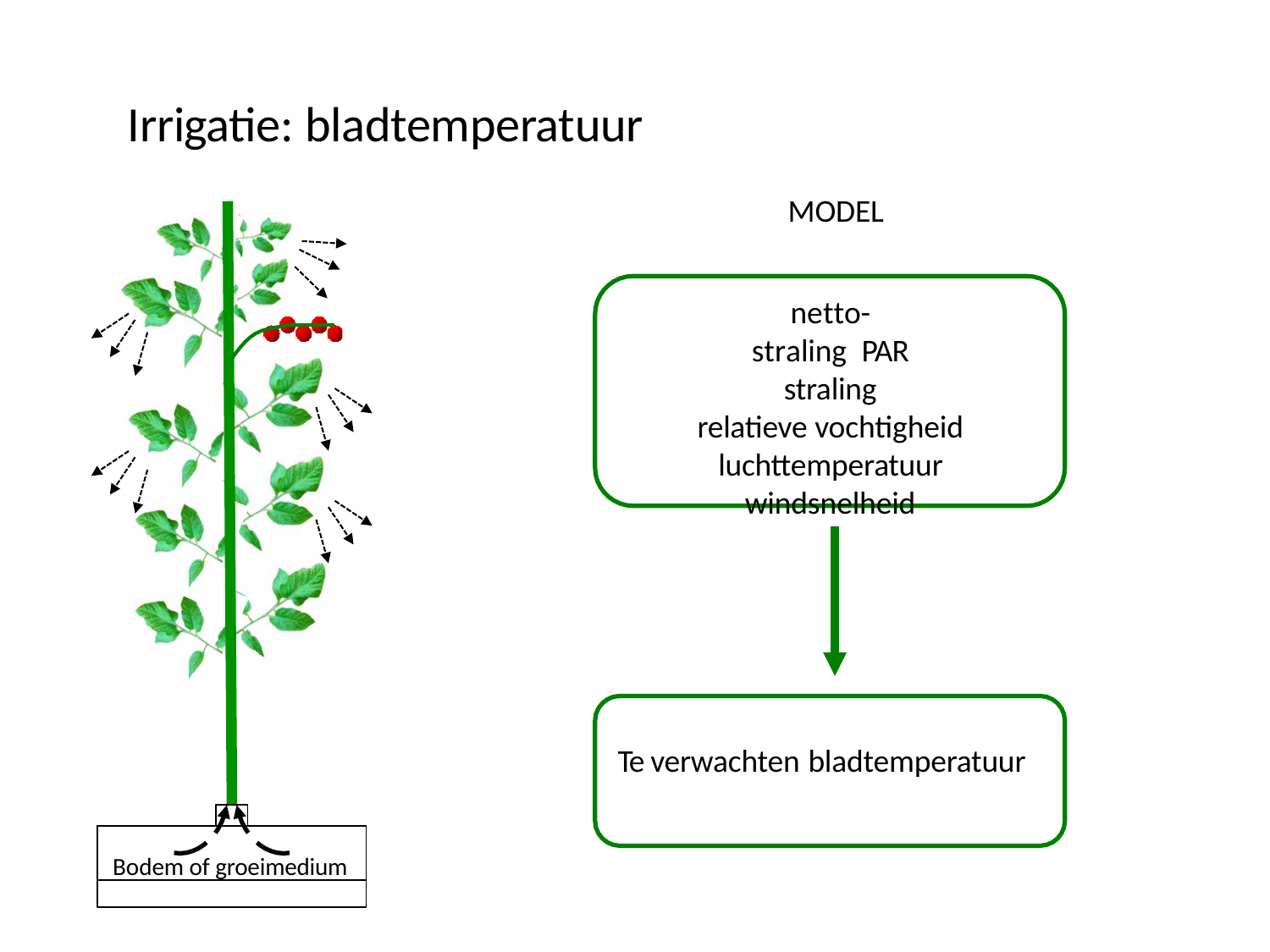

# Irrigatie: bladtemperatuur
MODEL

netto-straling  PAR straling
relatieve vochtigheid  luchttemperatuur  windsnelheid

Te verwachten bladtemperatuur

Bodem of groeimedium